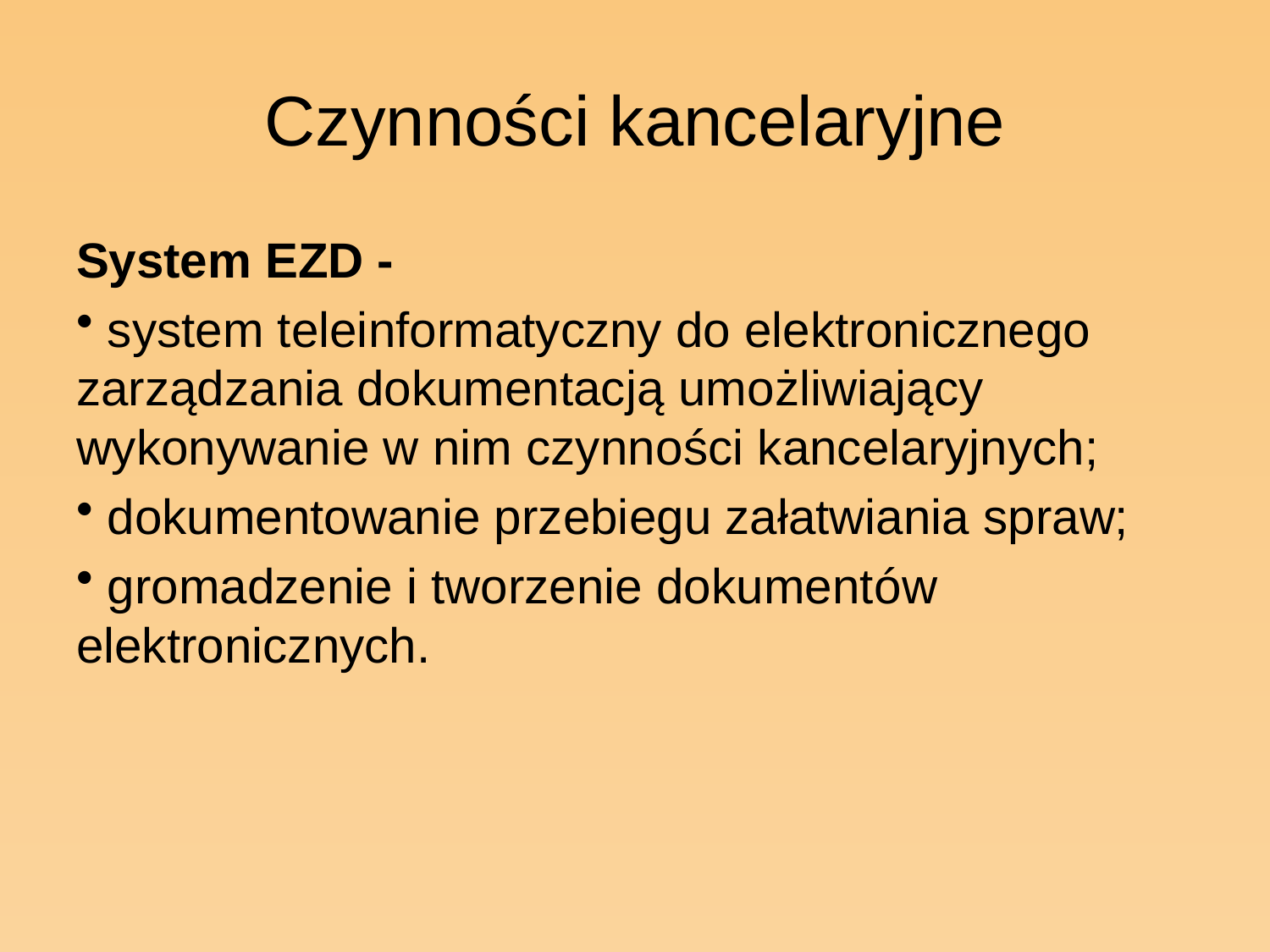

# Czynności kancelaryjne
System EZD -
 system teleinformatyczny do elektronicznego zarządzania dokumentacją umożliwiający wykonywanie w nim czynności kancelaryjnych;
 dokumentowanie przebiegu załatwiania spraw;
 gromadzenie i tworzenie dokumentów elektronicznych.